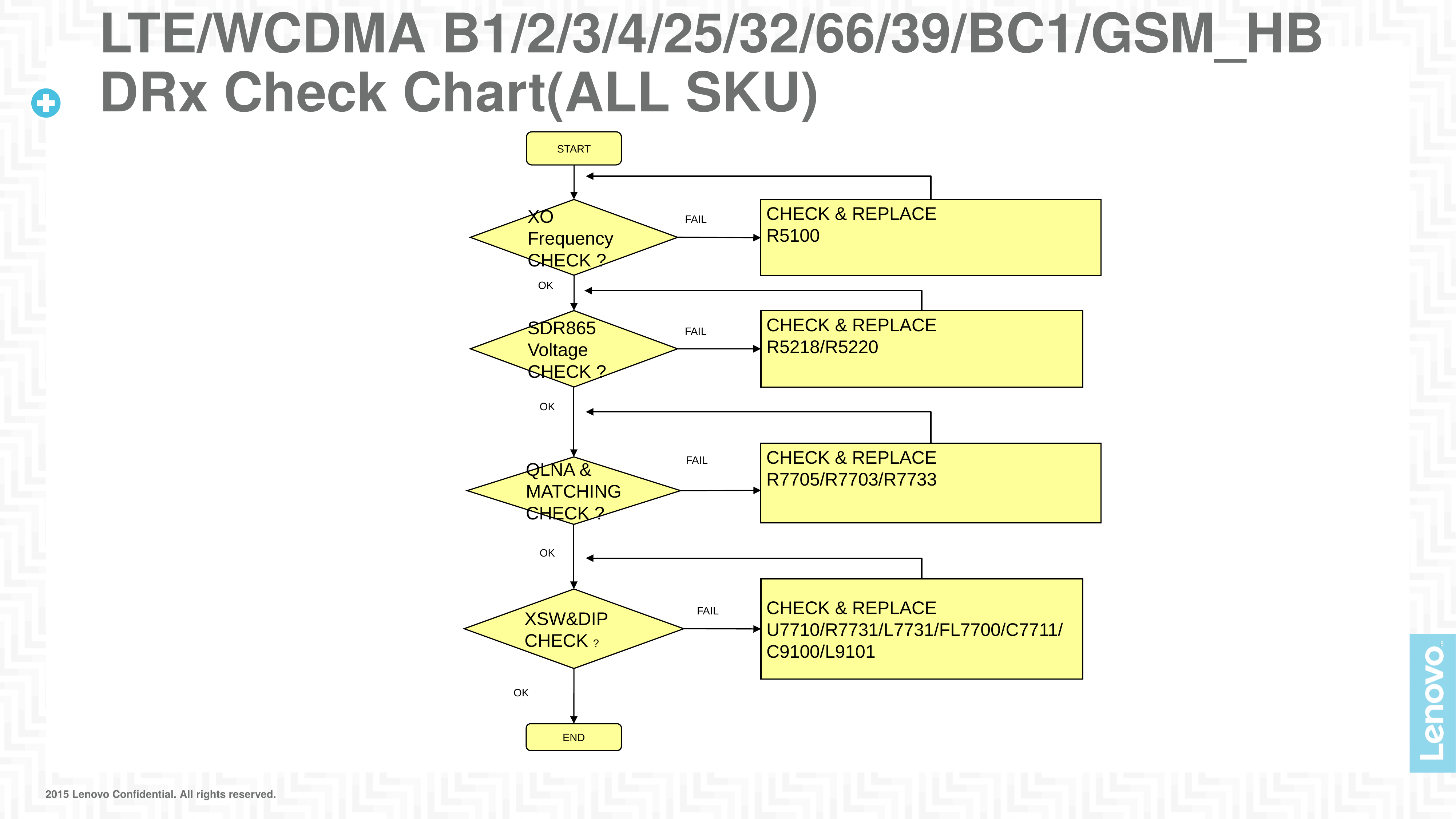

# LTE/WCDMA B1/2/3/4/25/32/66/39/BC1/GSM_HB DRx Check Chart(ALL SKU)
START
CHECK & REPLACE
R5100

XO Frequency
CHECK ?

FAIL
OK

SDR865 Voltage CHECK ?

CHECK & REPLACE
R5218/R5220
FAIL
OK
CHECK & REPLACE
R7705/R7703/R7733
FAIL
QLNA &  MATCHING CHECK ?
OK
CHECK & REPLACE
U7710/R7731/L7731/FL7700/C7711/C9100/L9101
XSW&DIP CHECK ?
FAIL
OK
OK
END